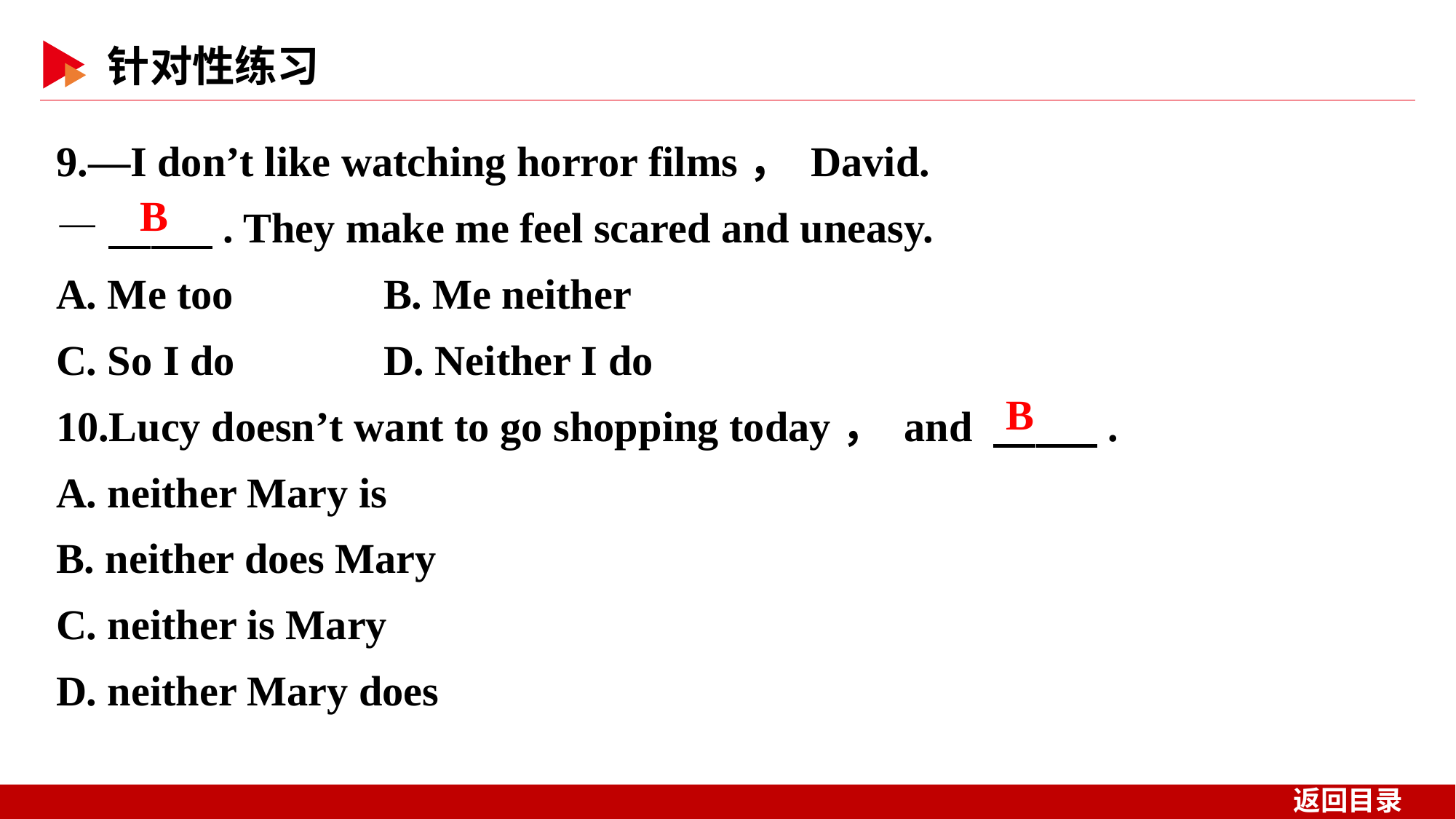

9.—I don’t like watching horror films， David.
—　  　. They make me feel scared and uneasy.
A. Me too           	B. Me neither
C. So I do       	D. Neither I do
10.Lucy doesn’t want to go shopping today， and 　  　.
A. neither Mary is
B. neither does Mary
C. neither is Mary
D. neither Mary does
B
B